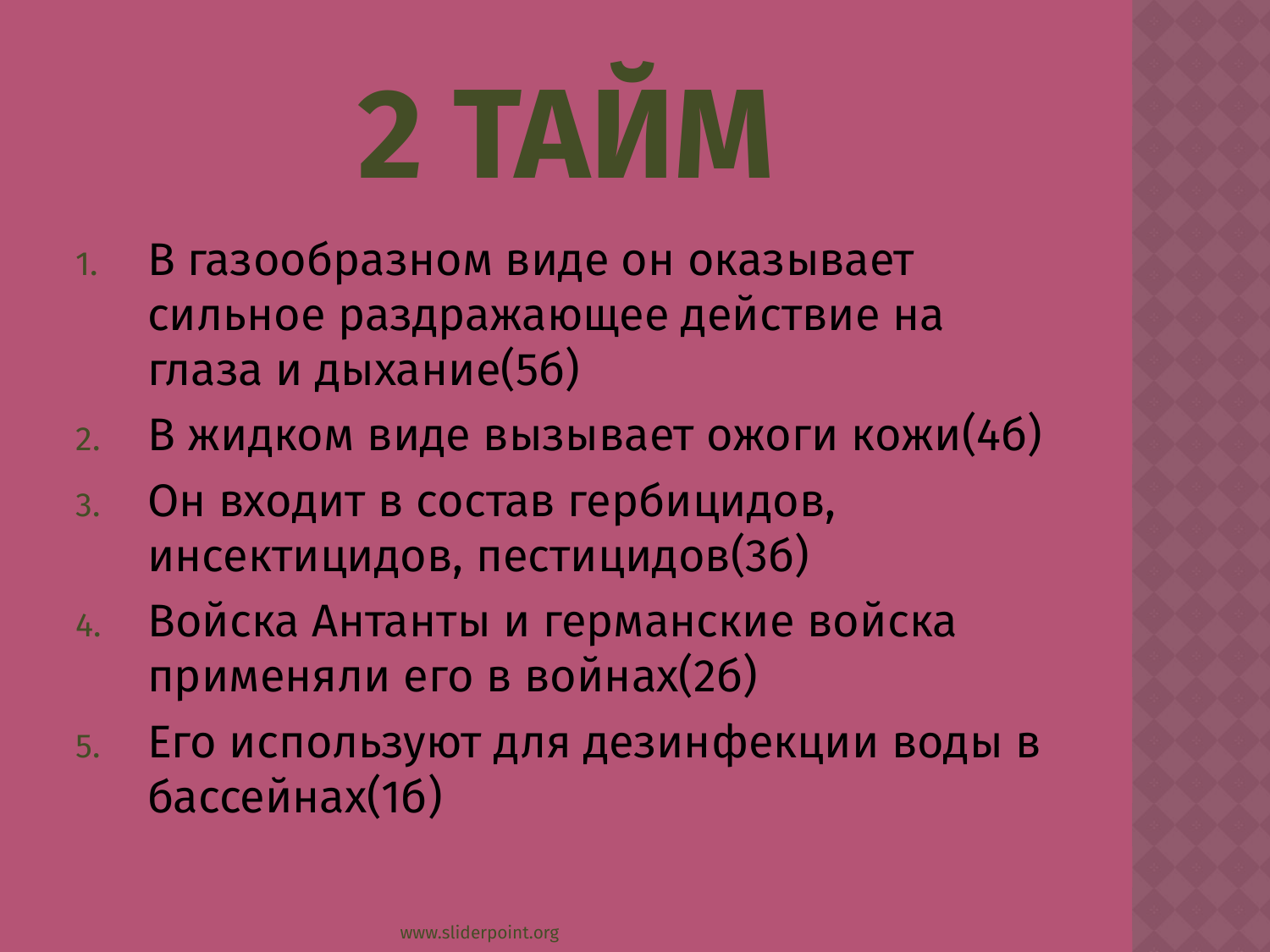

# 2 тайм
В газообразном виде он оказывает сильное раздражающее действие на глаза и дыхание(5б)
В жидком виде вызывает ожоги кожи(4б)
Он входит в состав гербицидов, инсектицидов, пестицидов(3б)
Войска Антанты и германские войска применяли его в войнах(2б)
Его используют для дезинфекции воды в бассейнах(1б)
www.sliderpoint.org